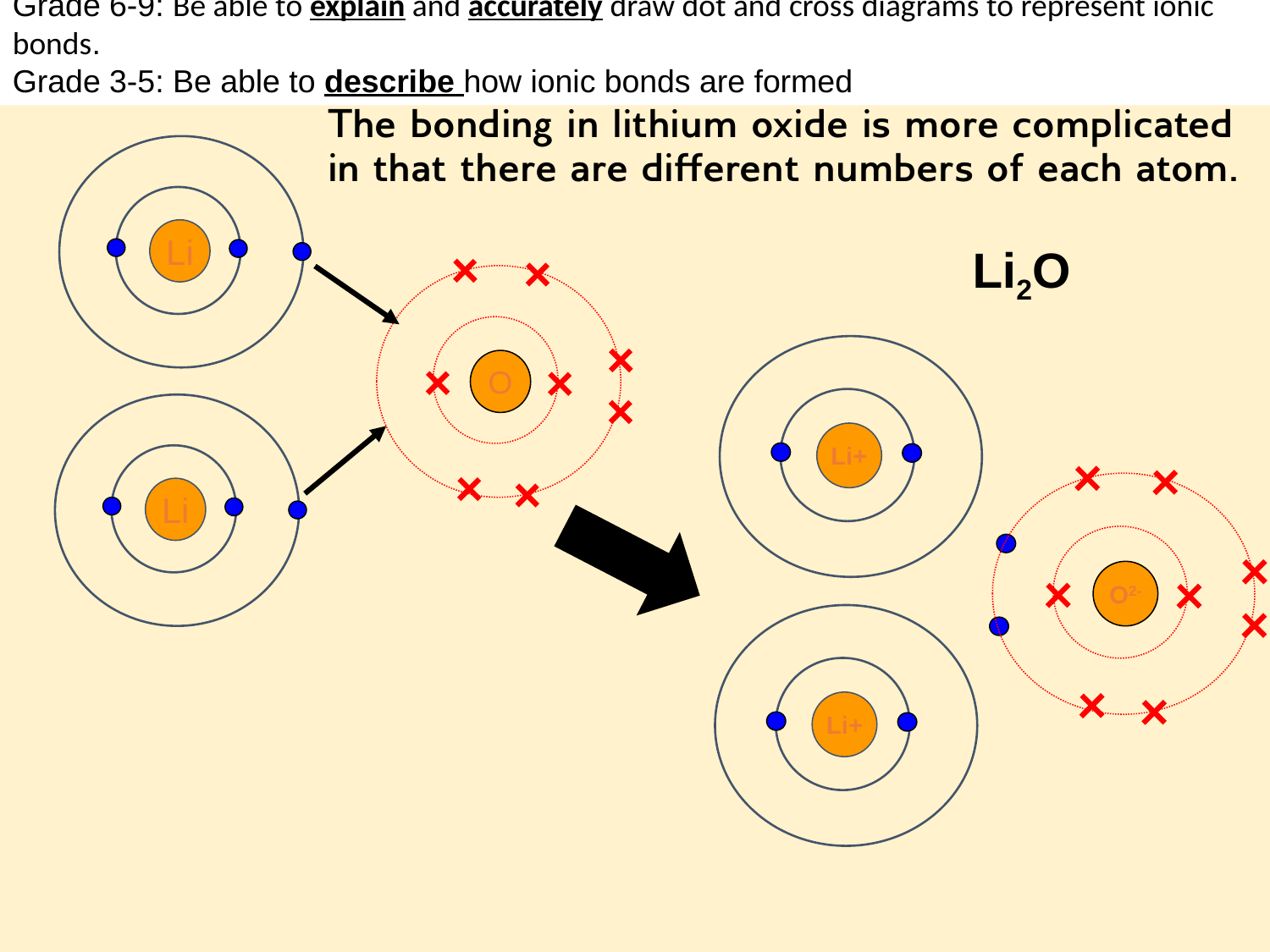

The bonding in lithium oxide is more complicated in that there are different numbers of each atom.
Grade 6-9: Be able to explain and accurately draw dot and cross diagrams to represent ionic bonds.
Grade 3-5: Be able to describe how ionic bonds are formed
ASPIRE – Be able to explain and accurately draw dot and cross diagrams to represent ionic bonds

The bonding in lithium oxide is more complicated in that there are different numbers of each atom.

Li

Li

O

Li2O

Li+

O2-

Li+